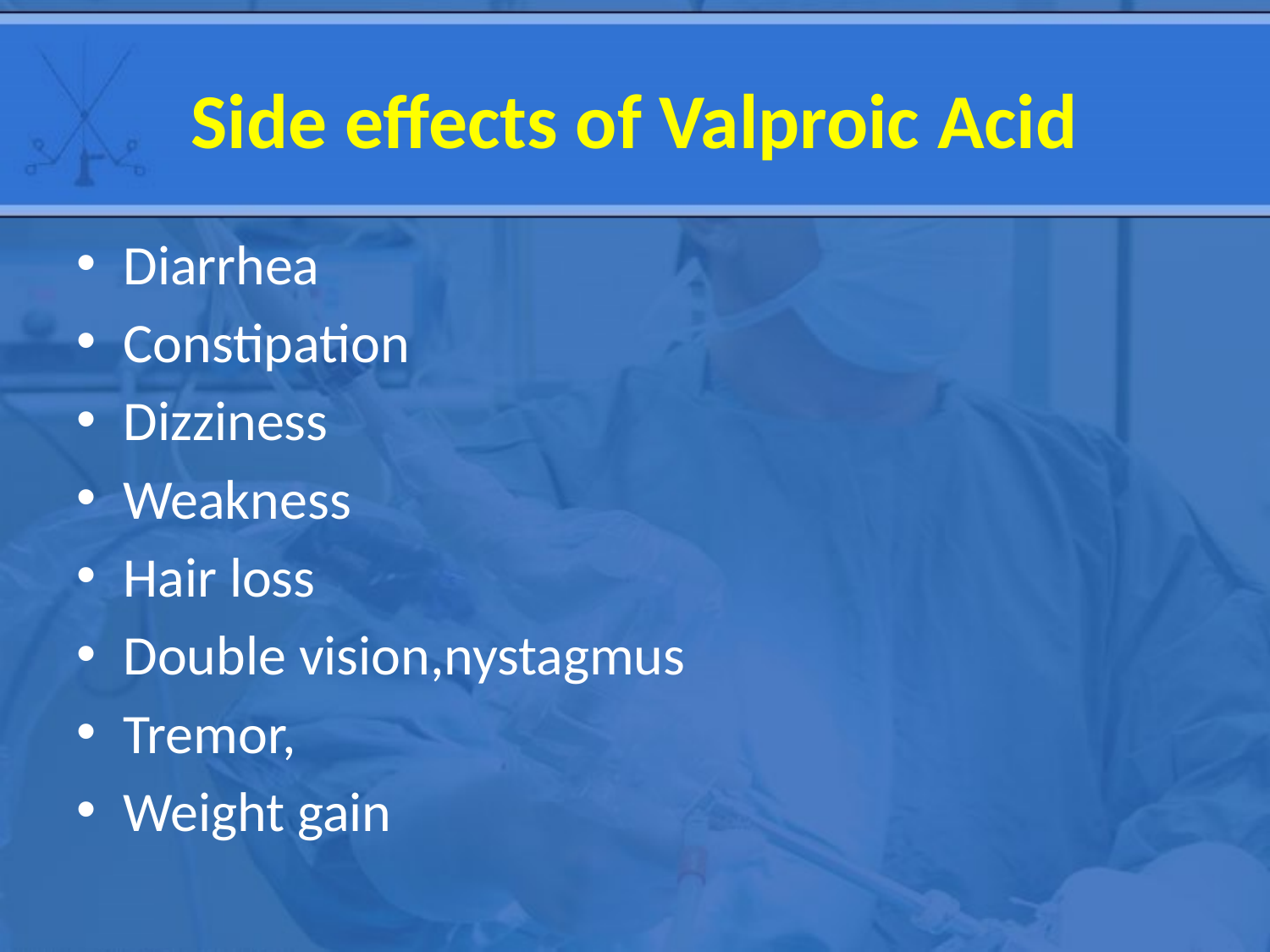

# Side effects of Valproic Acid
Diarrhea
Constipation
Dizziness
Weakness
Hair loss
Double vision,nystagmus
Tremor,
Weight gain